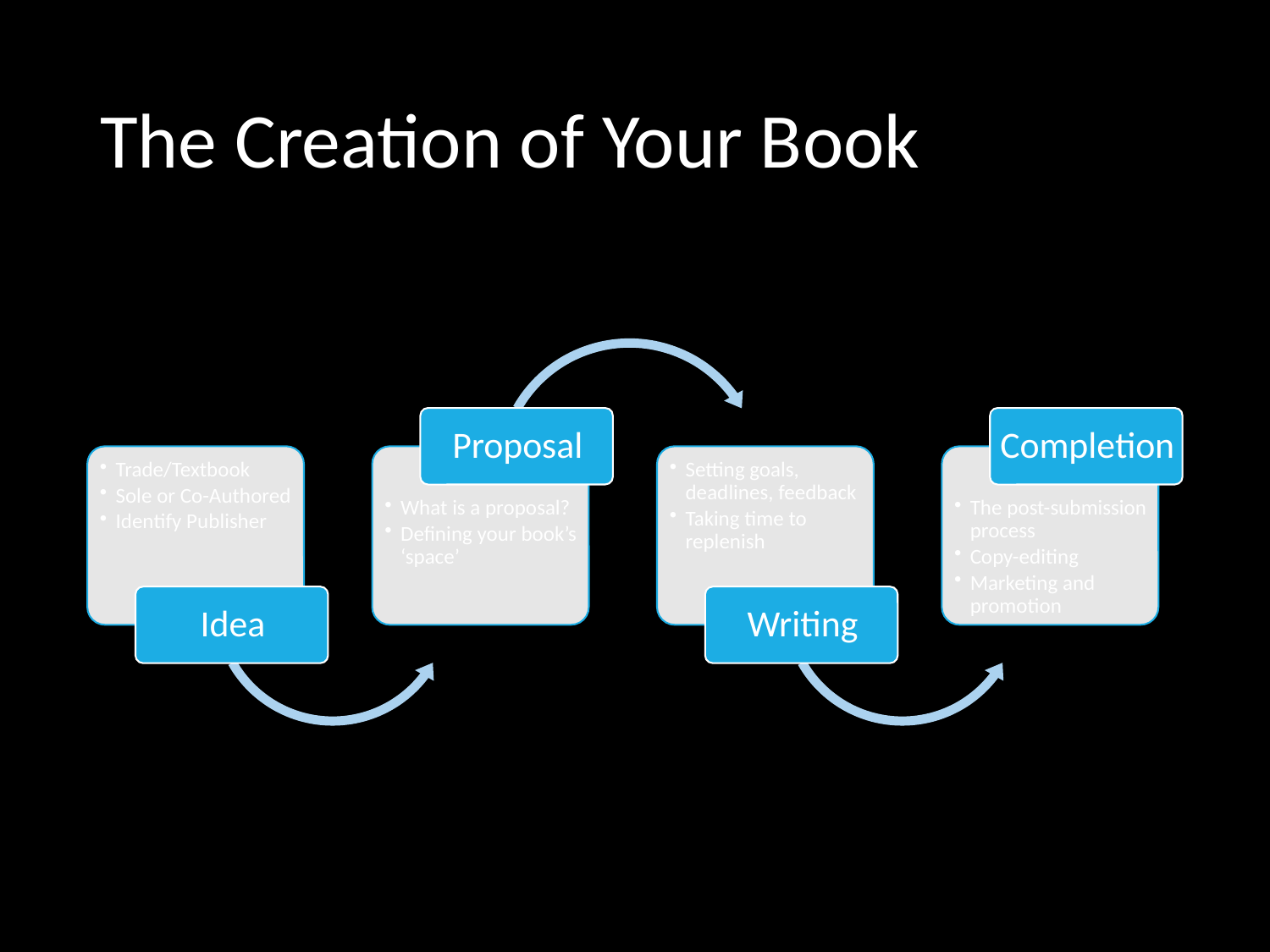

# The Creation of Your Book
Trade/Textbook
Sole or Co-Authored
Identify Publisher
Idea
What is a proposal?
Defining your book’s ‘space’
Proposal
Setting goals, deadlines, feedback
Taking time to replenish
Writing
The post-submission process
Copy-editing
Marketing and promotion
Completion